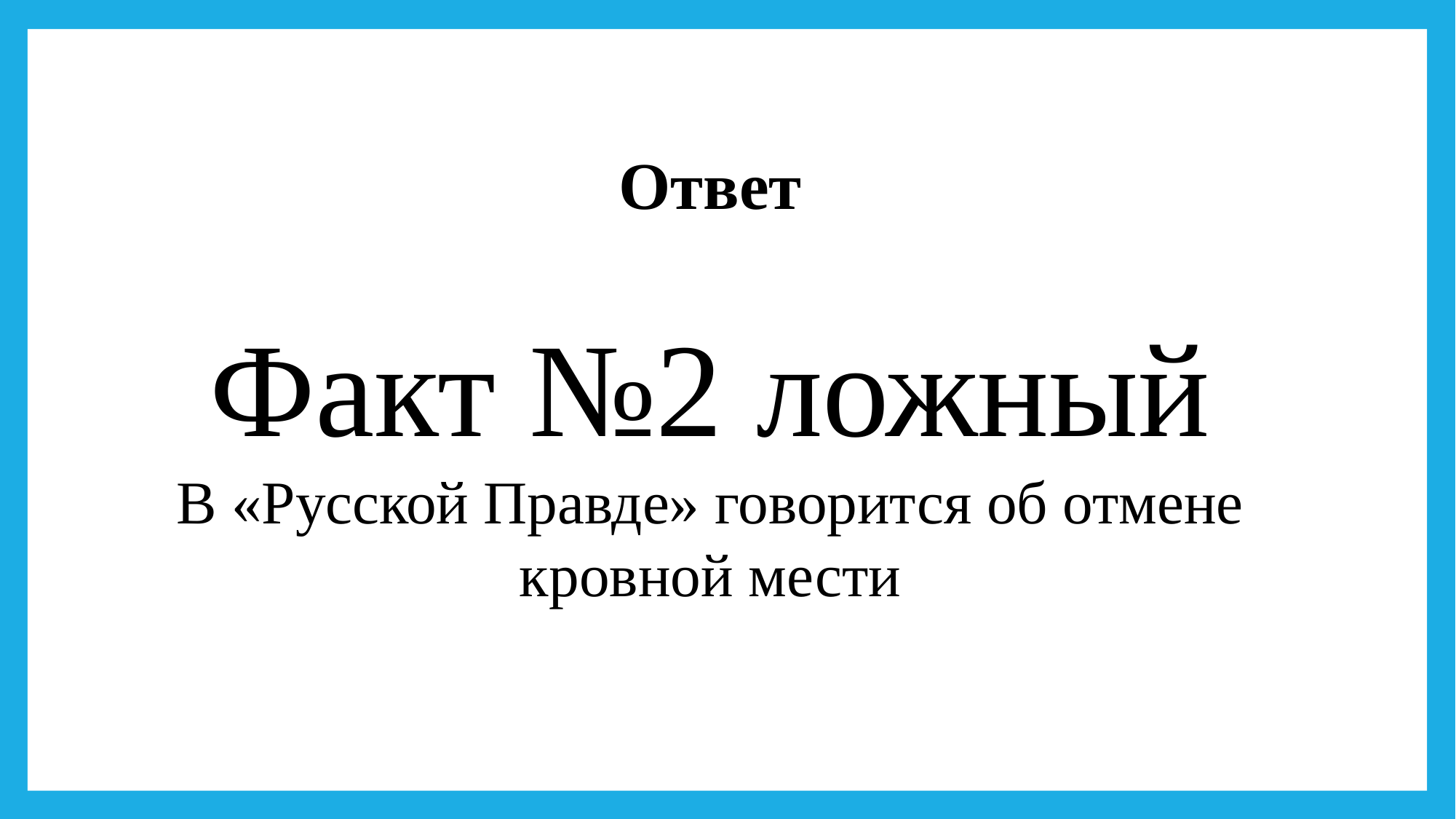

Ответ

Факт №2 ложный
В «Русской Правде» говорится об отмене кровной мести